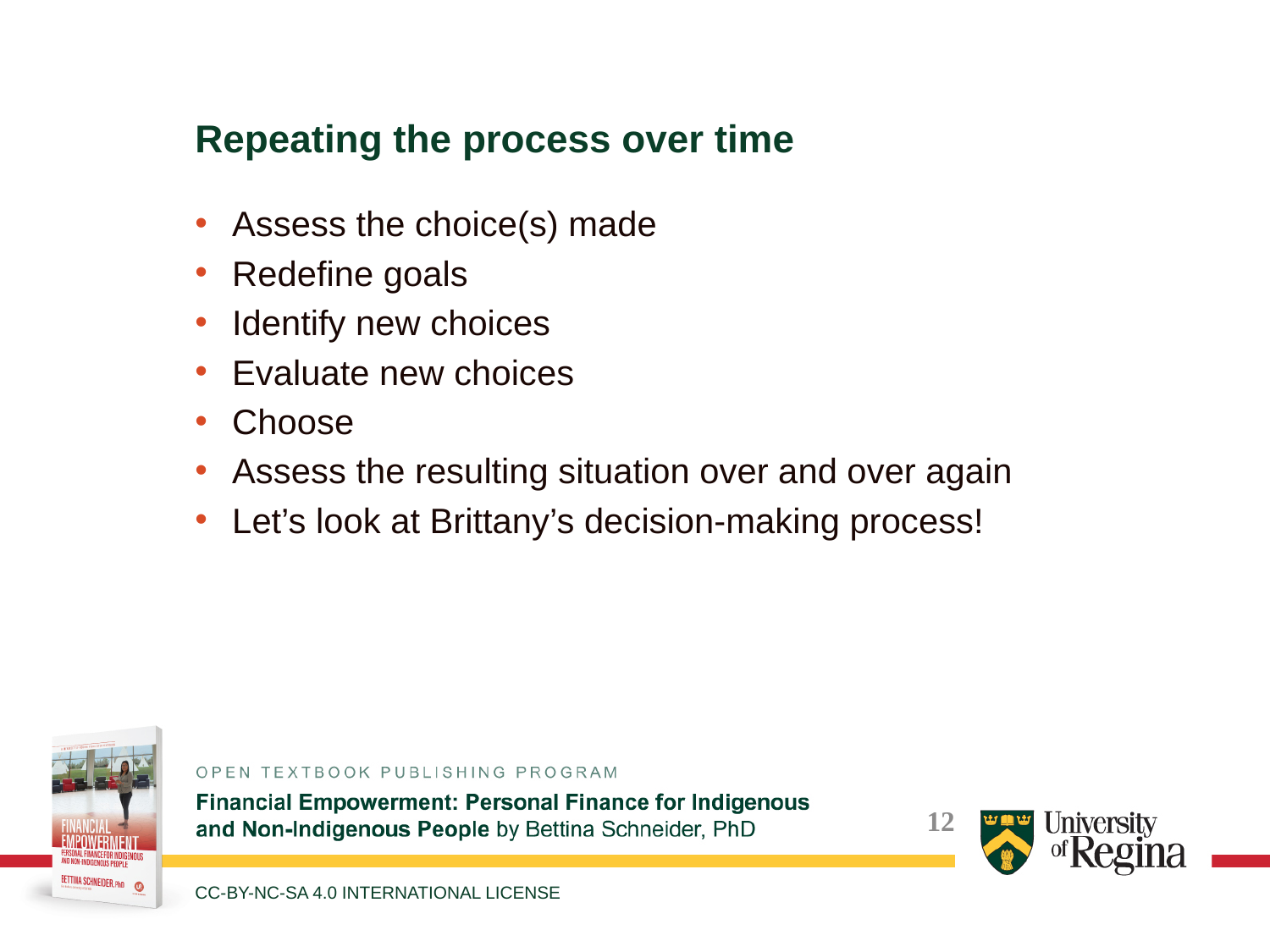

Repeating the process over time
Assess the choice(s) made
Redefine goals
Identify new choices
Evaluate new choices
Choose
Assess the resulting situation over and over again
Let’s look at Brittany’s decision-making process!
CC-BY-NC-SA 4.0 INTERNATIONAL LICENSE